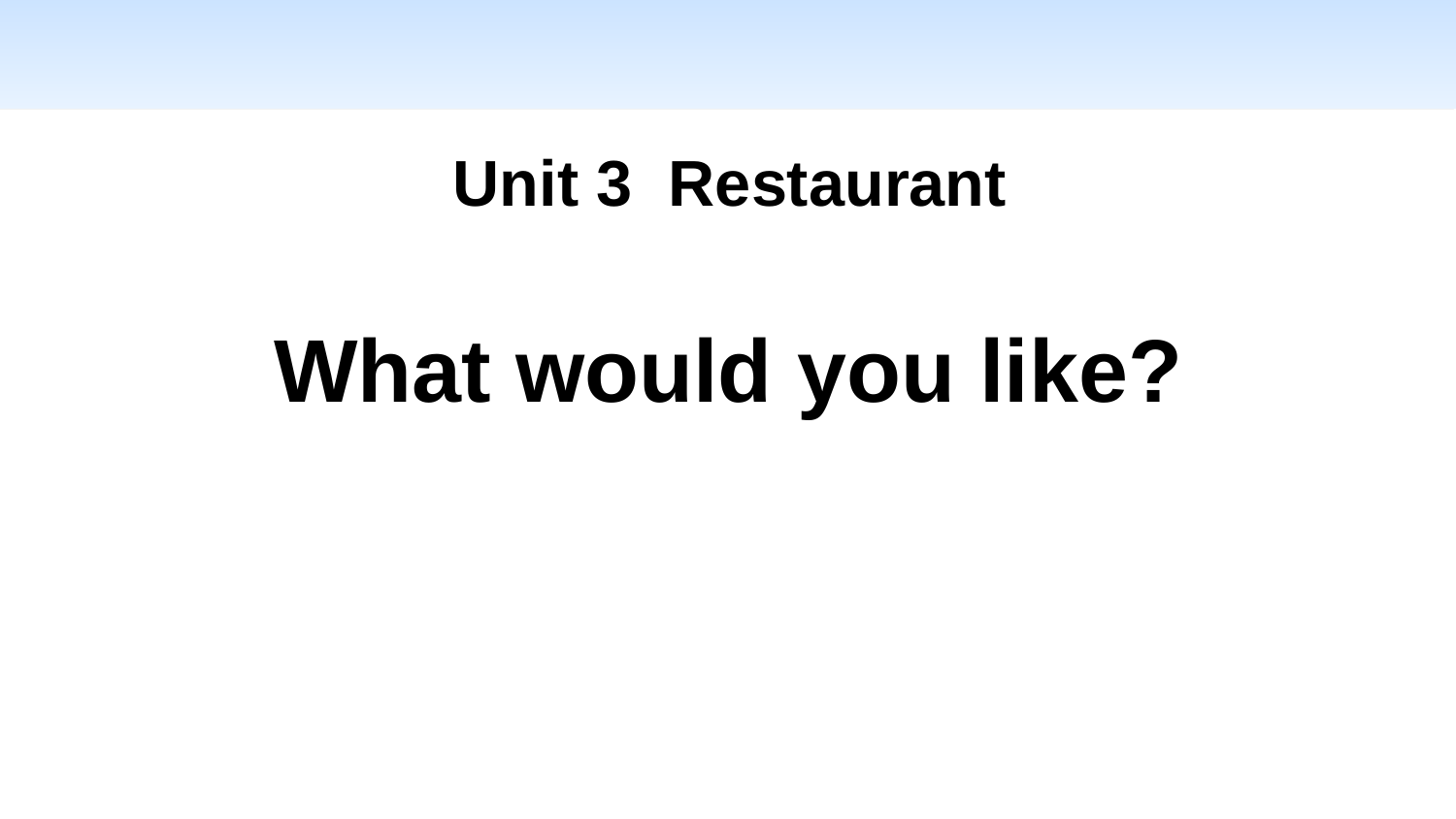

Unit 3  Restaurant
What would you like?